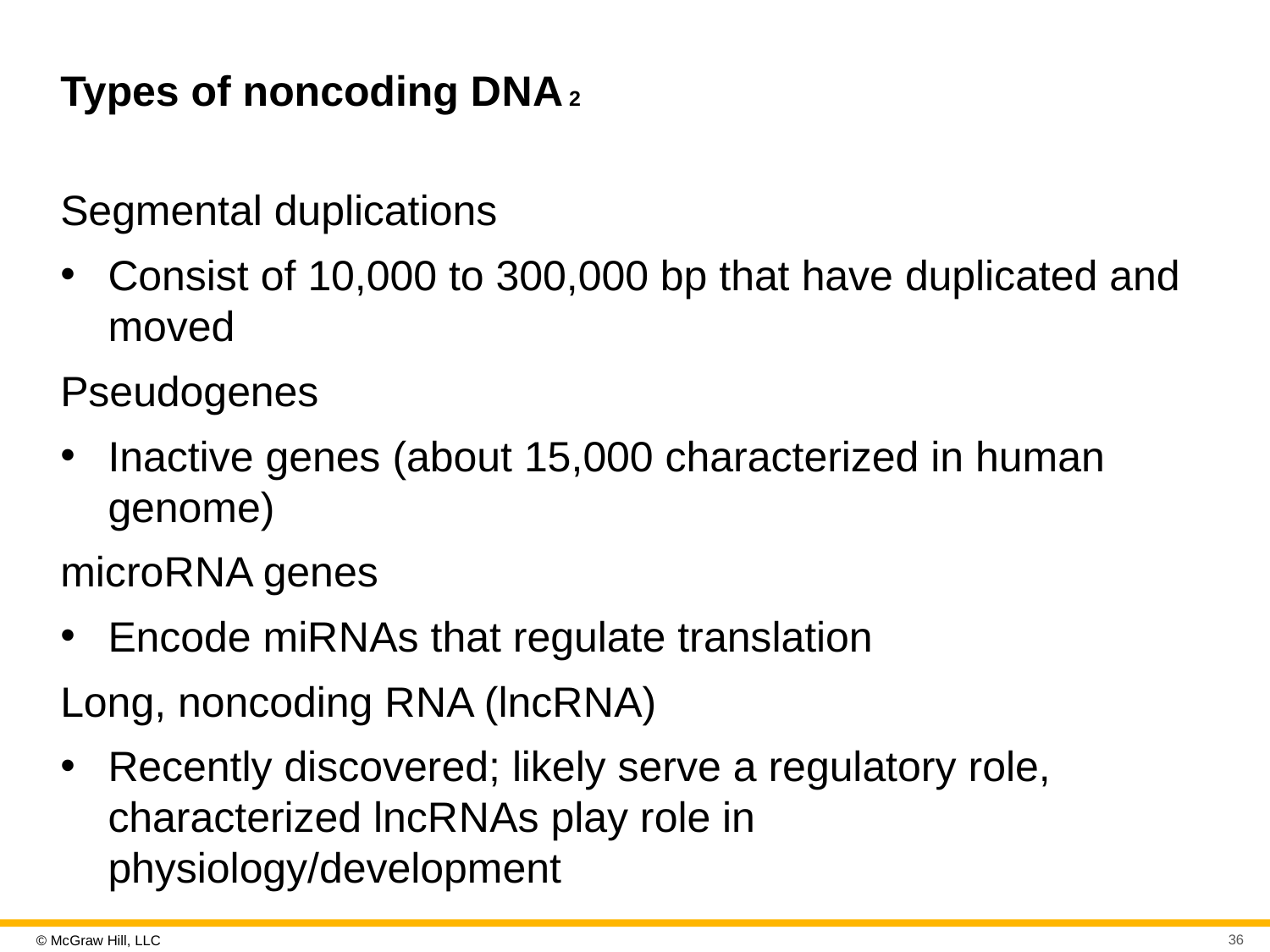

# Types of noncoding D N A 2
Segmental duplications
Consist of 10,000 to 300,000 bp that have duplicated and moved
Pseudogenes
Inactive genes (about 15,000 characterized in human genome)
microR N A genes
Encode miR N As that regulate translation
Long, noncoding R N A (lncR N A)
Recently discovered; likely serve a regulatory role, characterized lncR N As play role in physiology/development
36